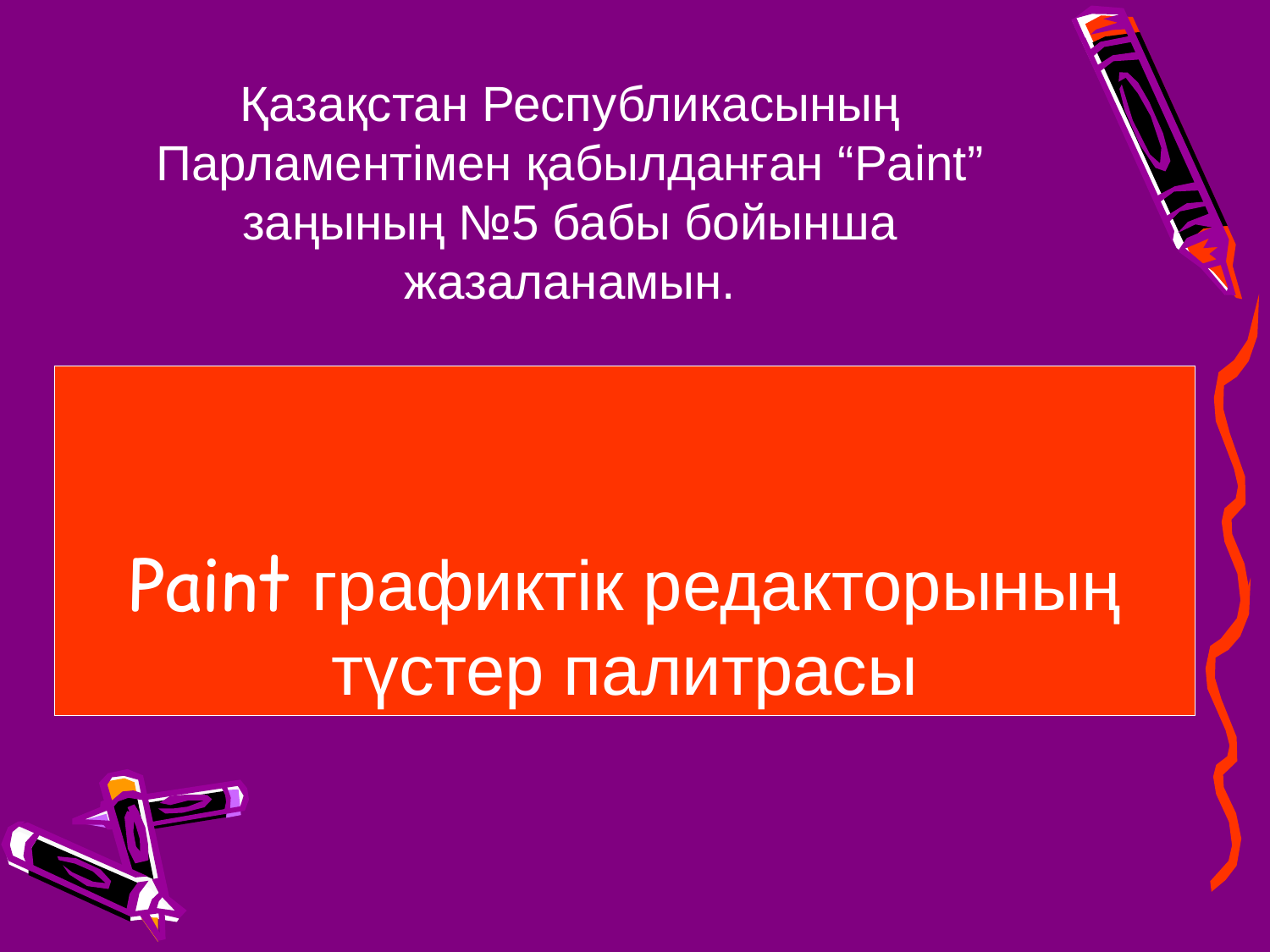

Қазақстан Республикасының Парламентімен қабылданған “Paint” заңының №5 бабы бойынша жазаланамын.
# Paint графиктік редакторының түстер палитрасы